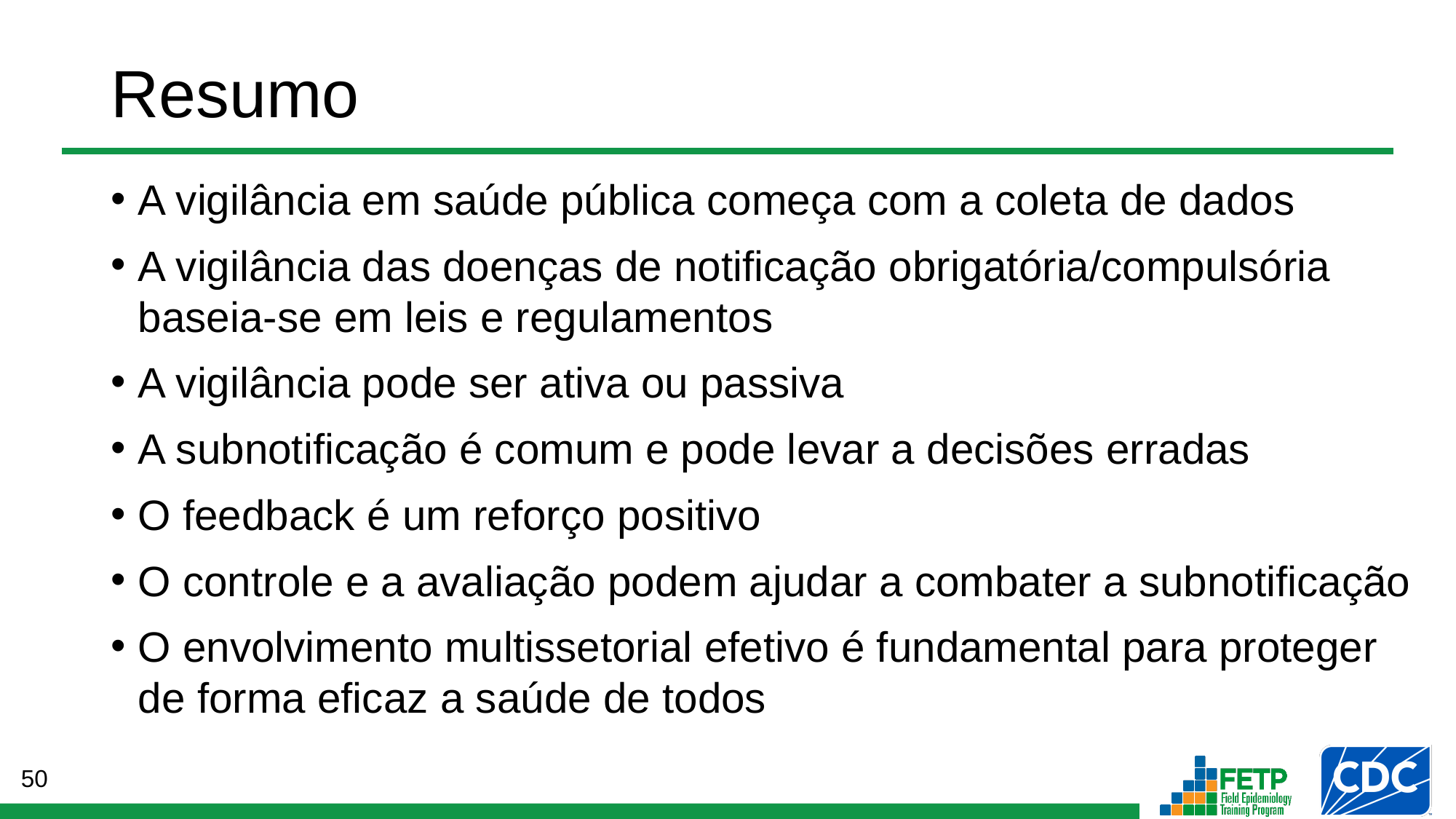

# Resumo
A vigilância em saúde pública começa com a coleta de dados
A vigilância das doenças de notificação obrigatória/compulsória baseia-se em leis e regulamentos
A vigilância pode ser ativa ou passiva
A subnotificação é comum e pode levar a decisões erradas
O feedback é um reforço positivo
O controle e a avaliação podem ajudar a combater a subnotificação
O envolvimento multissetorial efetivo é fundamental para proteger de forma eficaz a saúde de todos